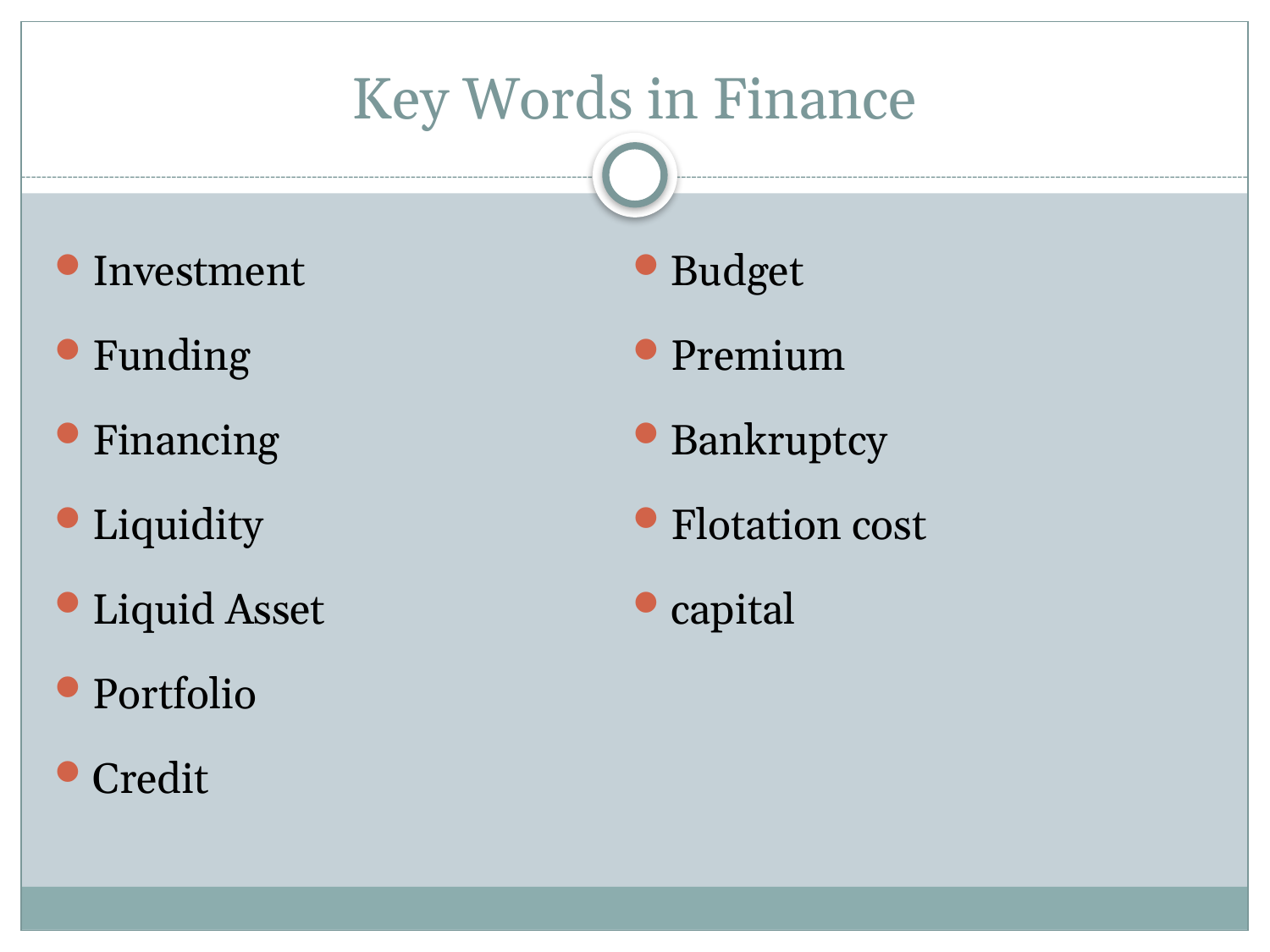

# Key Words in Finance
Investment
Funding
Financing
Liquidity
Liquid Asset
Portfolio
Credit
Budget
Premium
Bankruptcy
Flotation cost
capital